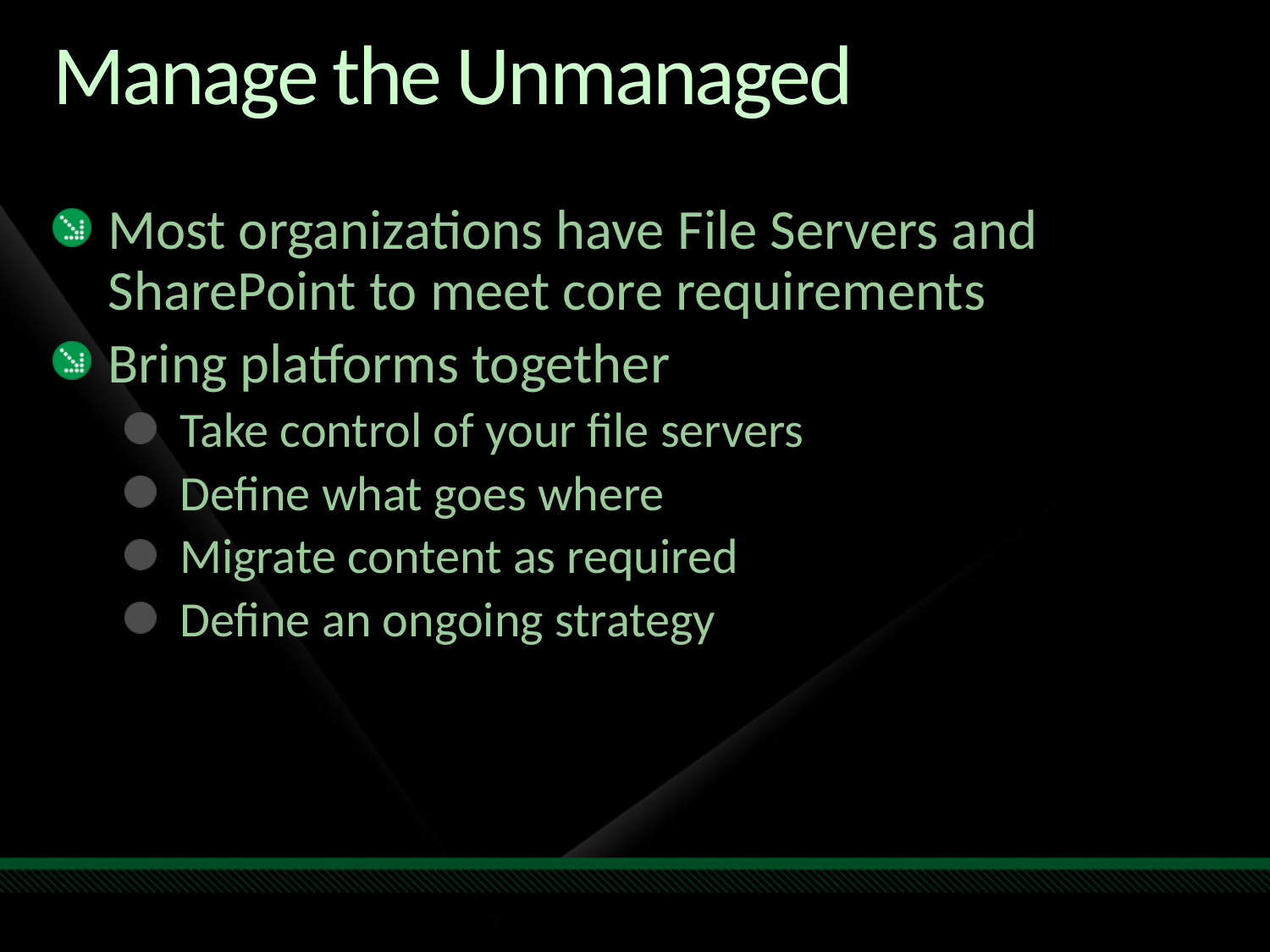

# Manage the Unmanaged
Most organizations have File Servers and SharePoint to meet core requirements
Bring platforms together
Take control of your file servers
Define what goes where
Migrate content as required
Define an ongoing strategy